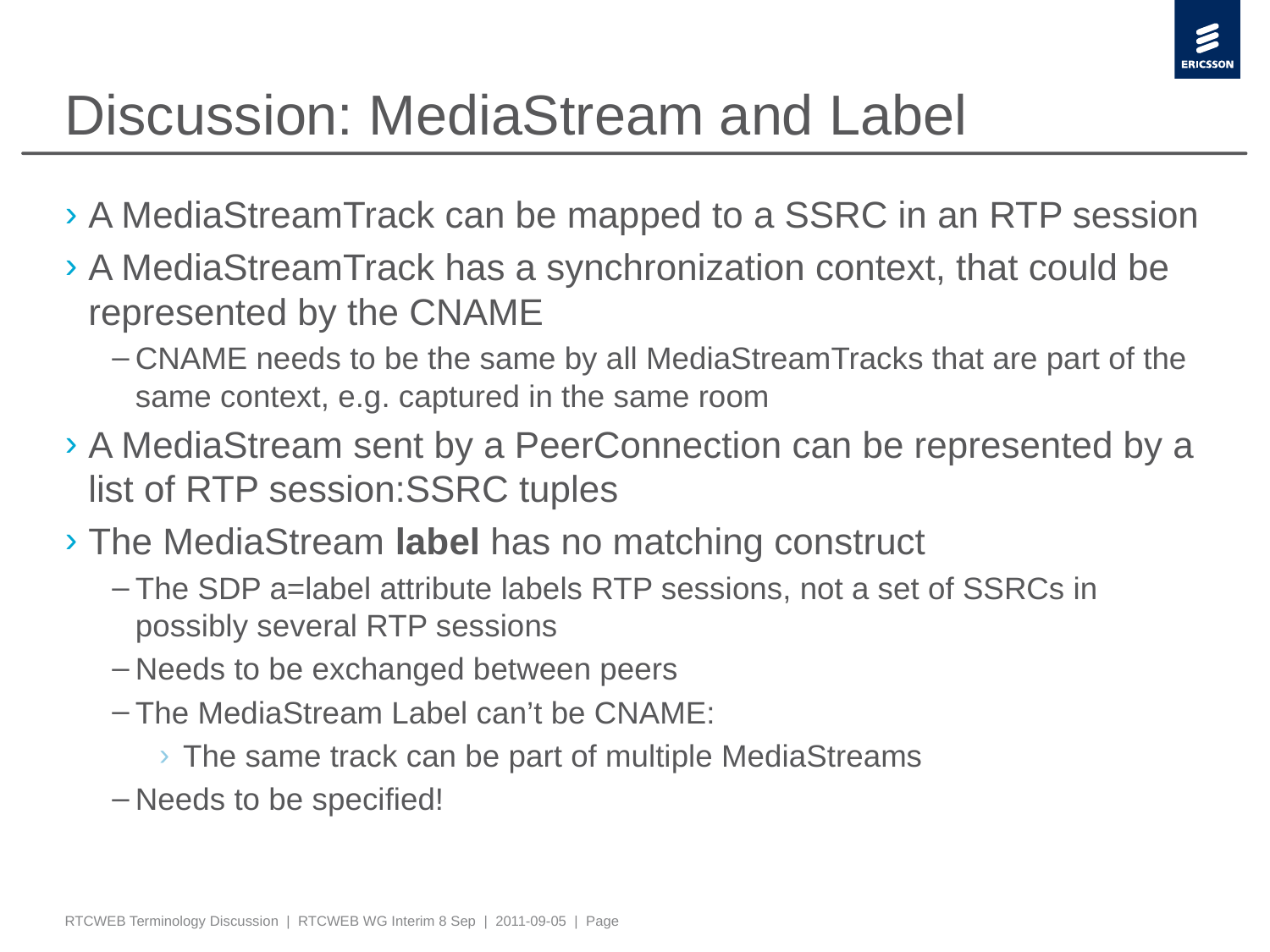

# Discussion: MediaStream and Label
A MediaStreamTrack can be mapped to a SSRC in an RTP session
A MediaStreamTrack has a synchronization context, that could be represented by the CNAME
CNAME needs to be the same by all MediaStreamTracks that are part of the same context, e.g. captured in the same room
A MediaStream sent by a PeerConnection can be represented by a list of RTP session:SSRC tuples
The MediaStream label has no matching construct
The SDP a=label attribute labels RTP sessions, not a set of SSRCs in possibly several RTP sessions
Needs to be exchanged between peers
The MediaStream Label can’t be CNAME:
The same track can be part of multiple MediaStreams
Needs to be specified!